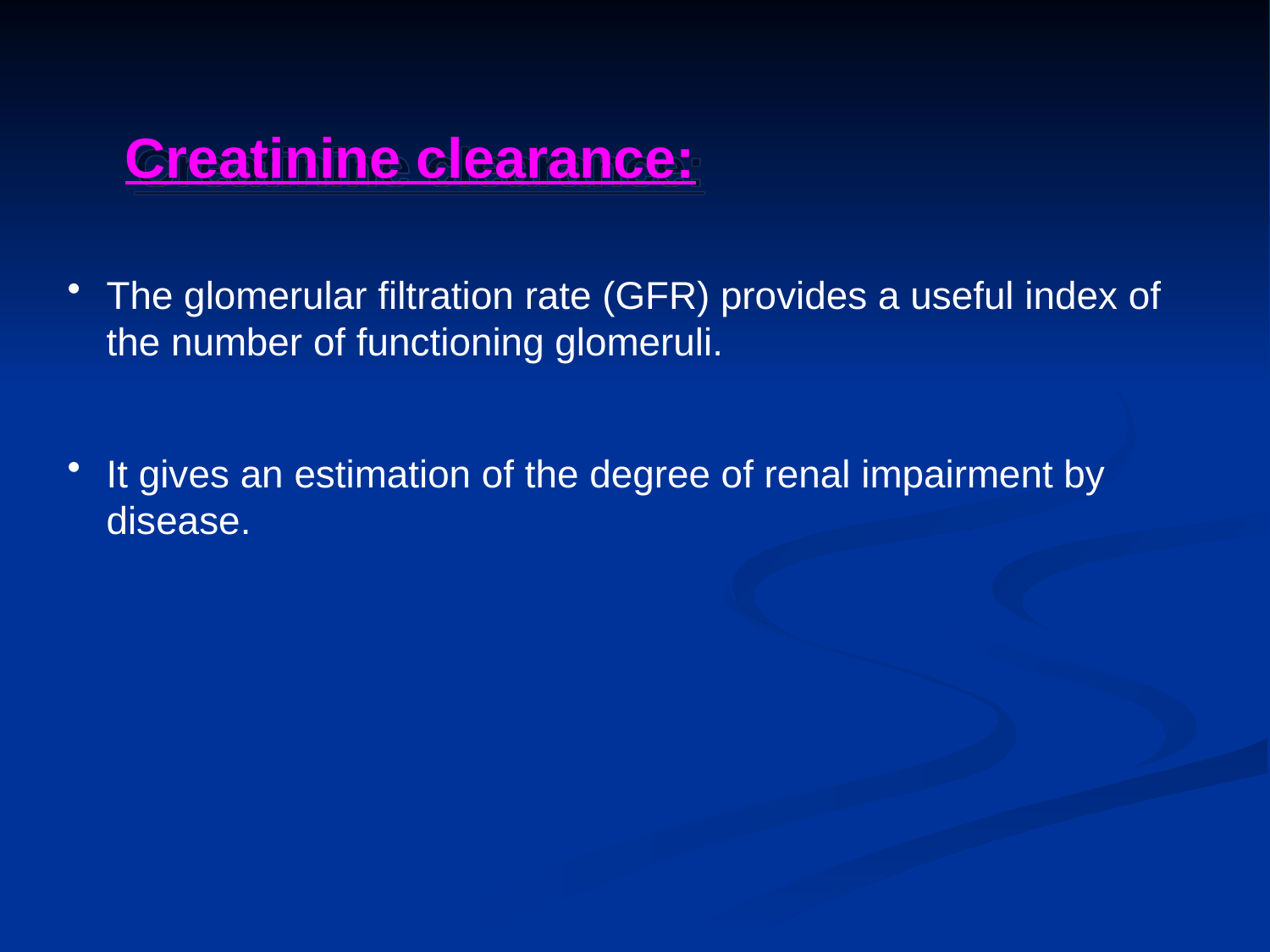

Creatinine clearance:

The glomerular filtration rate (GFR) provides a useful index of the number of functioning glomeruli.

It gives an estimation of the degree of renal impairment by disease.